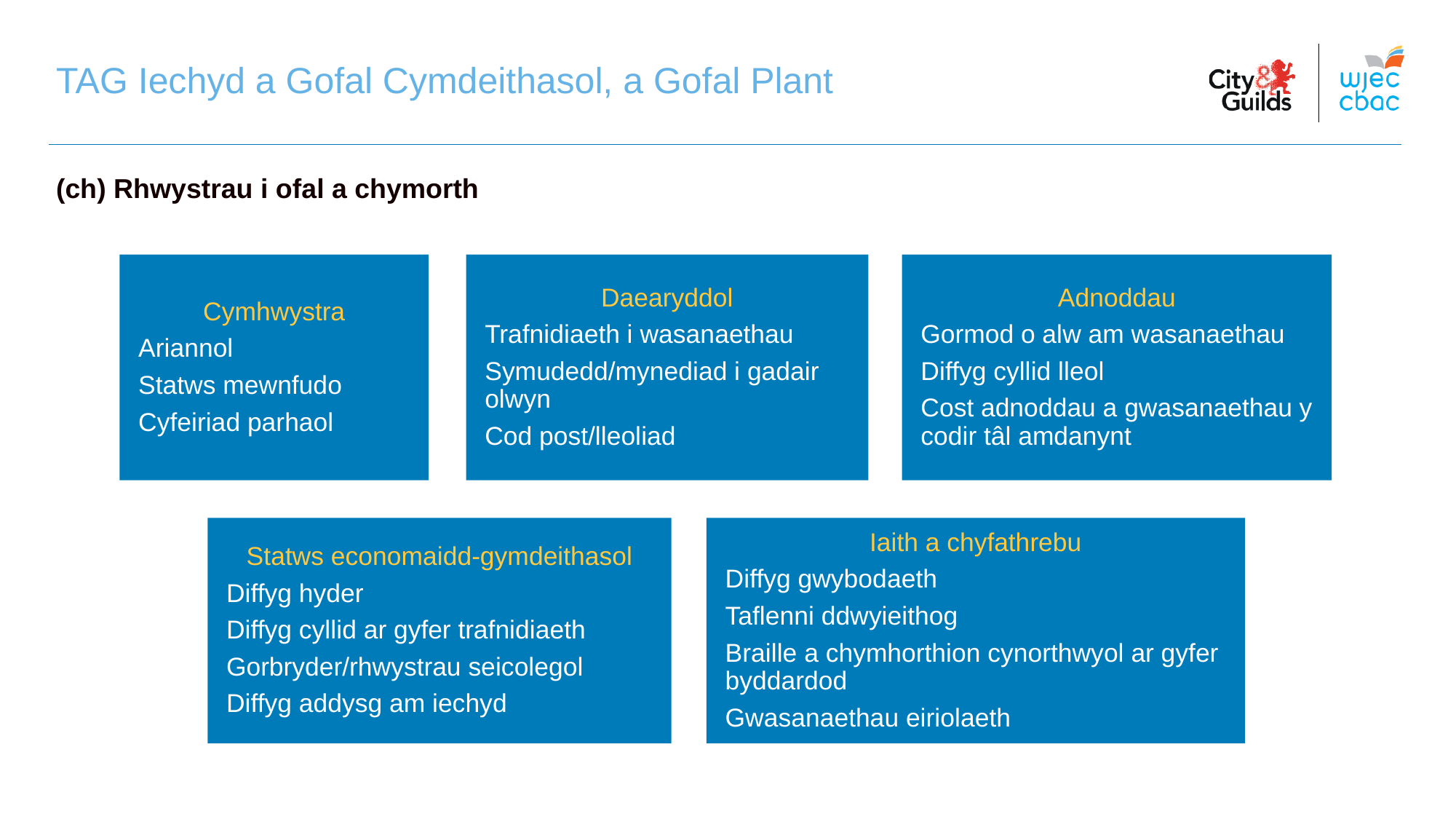

TAG Iechyd a Gofal Cymdeithasol, a Gofal Plant
(ch) Rhwystrau i ofal a chymorth
Cymhwystra
Ariannol
Statws mewnfudo
Cyfeiriad parhaol
Daearyddol
Trafnidiaeth i wasanaethau
Symudedd/mynediad i gadair olwyn
Cod post/lleoliad
Adnoddau
Gormod o alw am wasanaethau
Diffyg cyllid lleol
Cost adnoddau a gwasanaethau y codir tâl amdanynt
Statws economaidd-gymdeithasol
Diffyg hyder
Diffyg cyllid ar gyfer trafnidiaeth
Gorbryder/rhwystrau seicolegol
Diffyg addysg am iechyd
Iaith a chyfathrebu
Diffyg gwybodaeth
Taflenni ddwyieithog
Braille a chymhorthion cynorthwyol ar gyfer byddardod
Gwasanaethau eiriolaeth